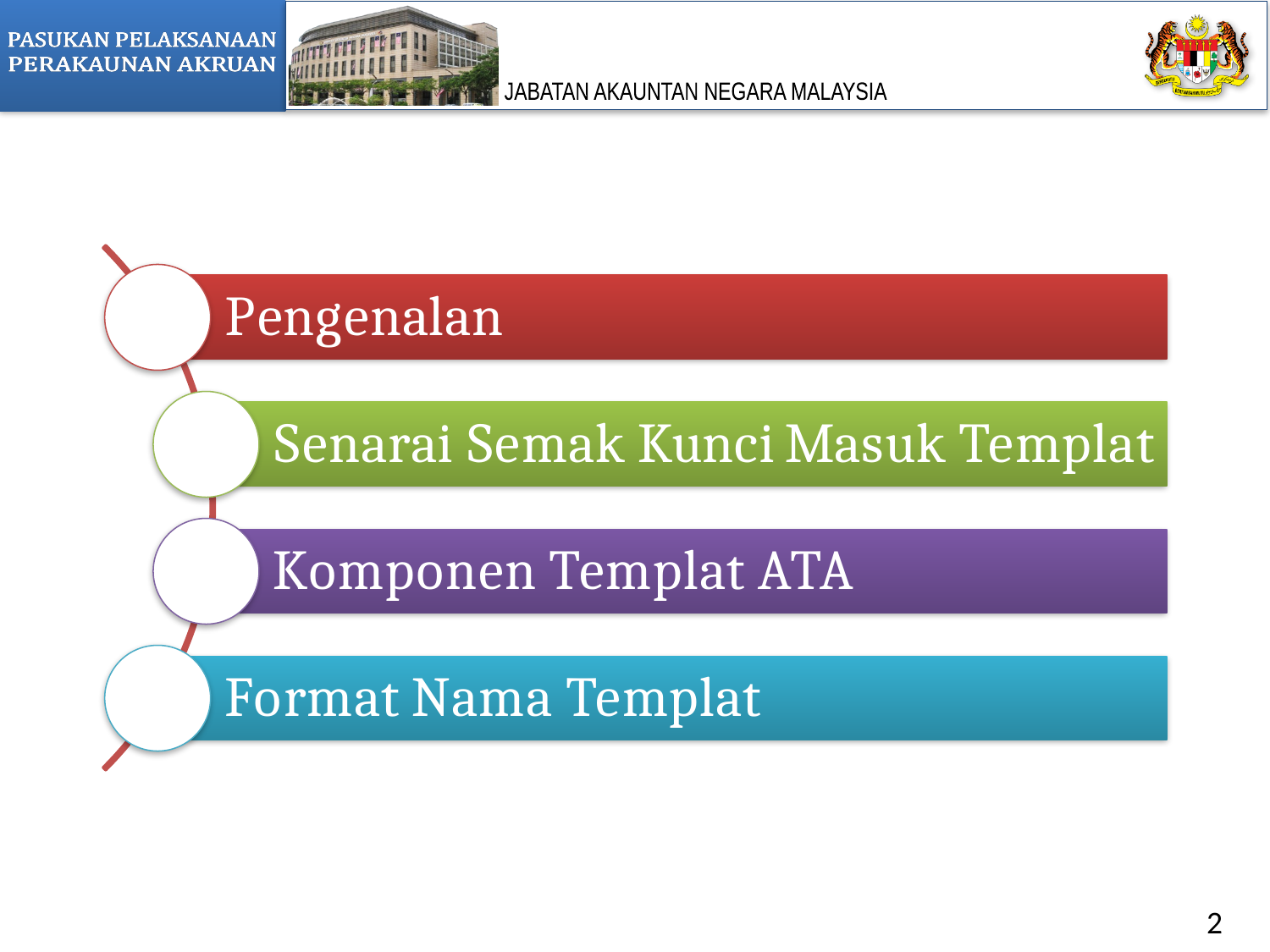

Pengenalan
Senarai Semak Kunci Masuk Templat
Komponen Templat ATA
Format Nama Templat
2